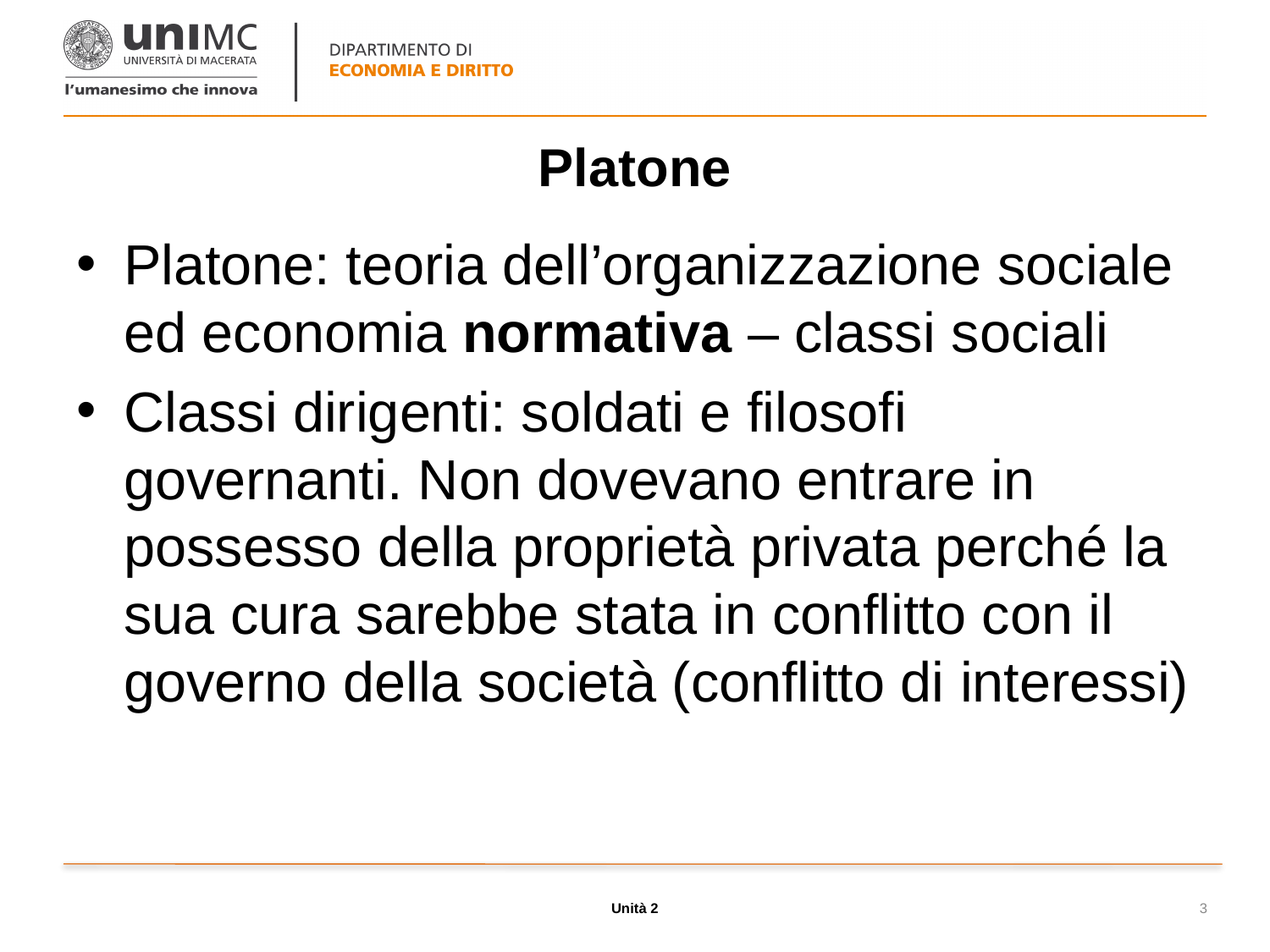

# Platone
Platone: teoria dell’organizzazione sociale ed economia normativa – classi sociali
Classi dirigenti: soldati e filosofi governanti. Non dovevano entrare in possesso della proprietà privata perché la sua cura sarebbe stata in conflitto con il governo della società (conflitto di interessi)
Unità 2
3